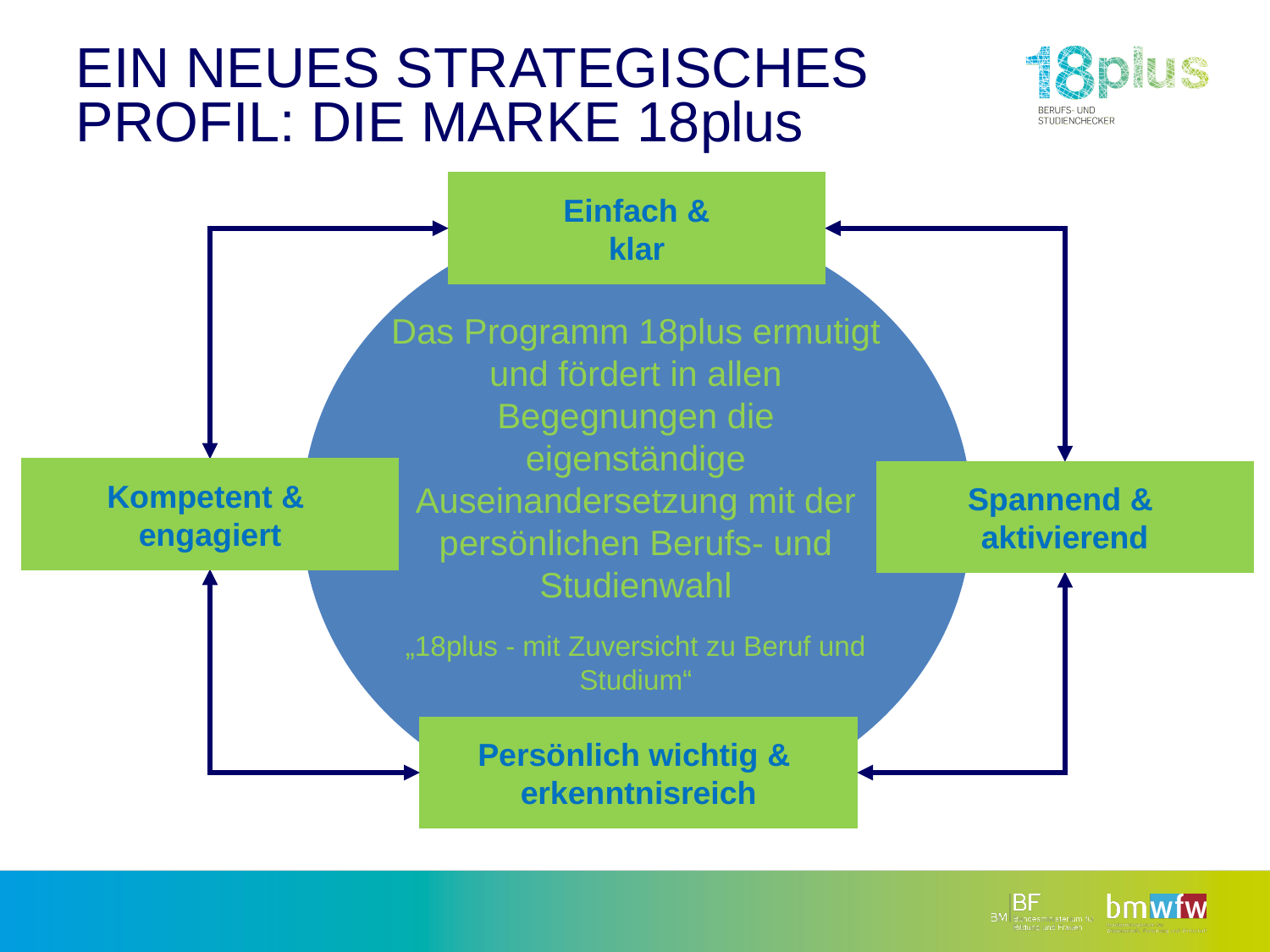

Ein neues Strategisches
Profil: dIe Marke 18plus
Einfach &
klar

Das Programm 18plus ermutigt und fördert in allen Begegnungen die eigenständige
Auseinandersetzung mit der persönlichen Berufs- und Studienwahl

„18plus - mit Zuversicht zu Beruf und Studium“
Kompetent &
engagiert
Spannend &
aktivierend

Persönlich wichtig &
erkenntnisreich